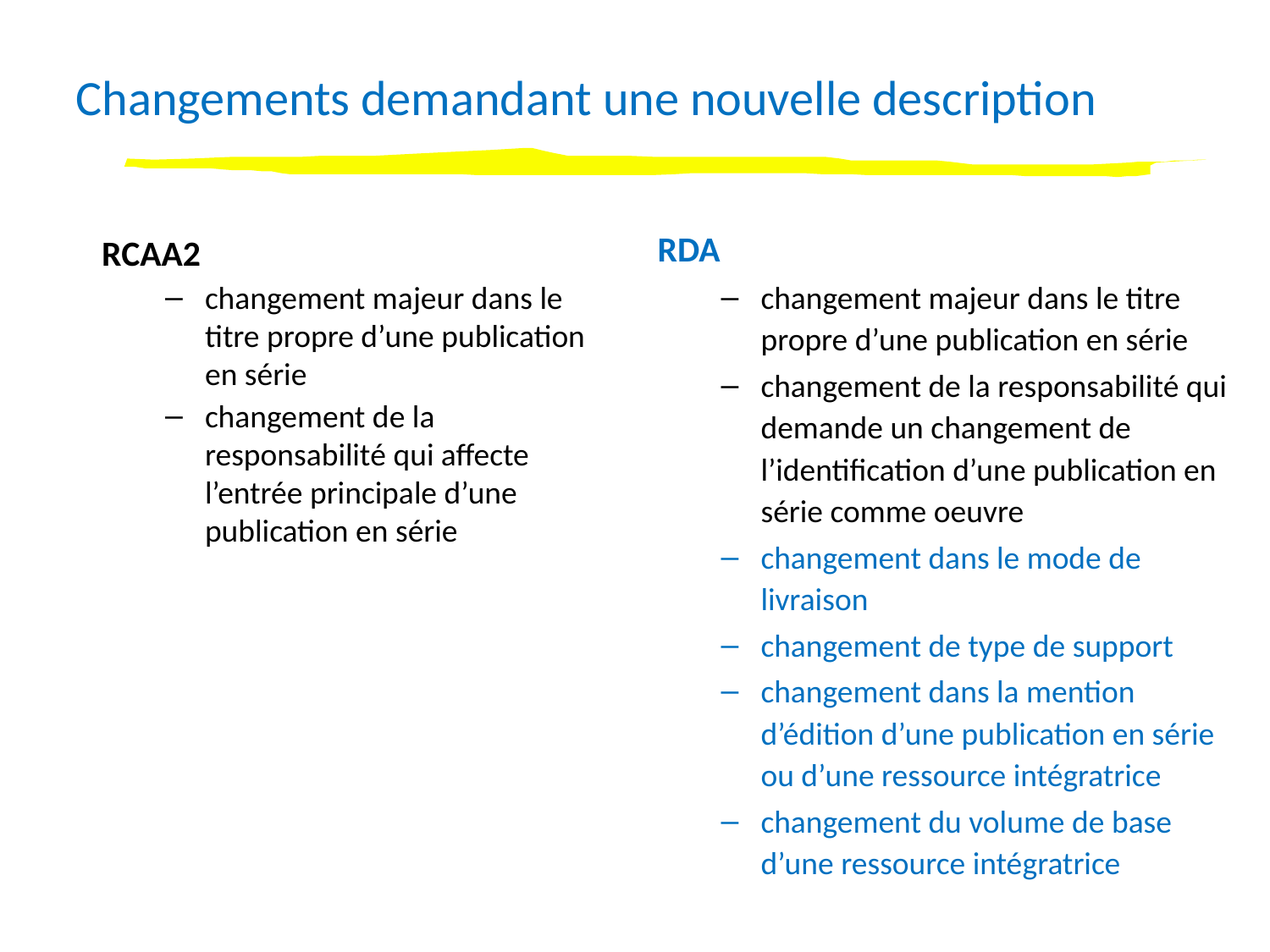

Changements demandant une nouvelle description

RCAA2
changement majeur dans le titre propre d’une publication en série
changement de la responsabilité qui affecte l’entrée principale d’une publication en série
RDA
changement majeur dans le titre propre d’une publication en série
changement de la responsabilité qui demande un changement de l’identification d’une publication en série comme oeuvre
changement dans le mode de livraison
changement de type de support
changement dans la mention d’édition d’une publication en série ou d’une ressource intégratrice
changement du volume de base d’une ressource intégratrice